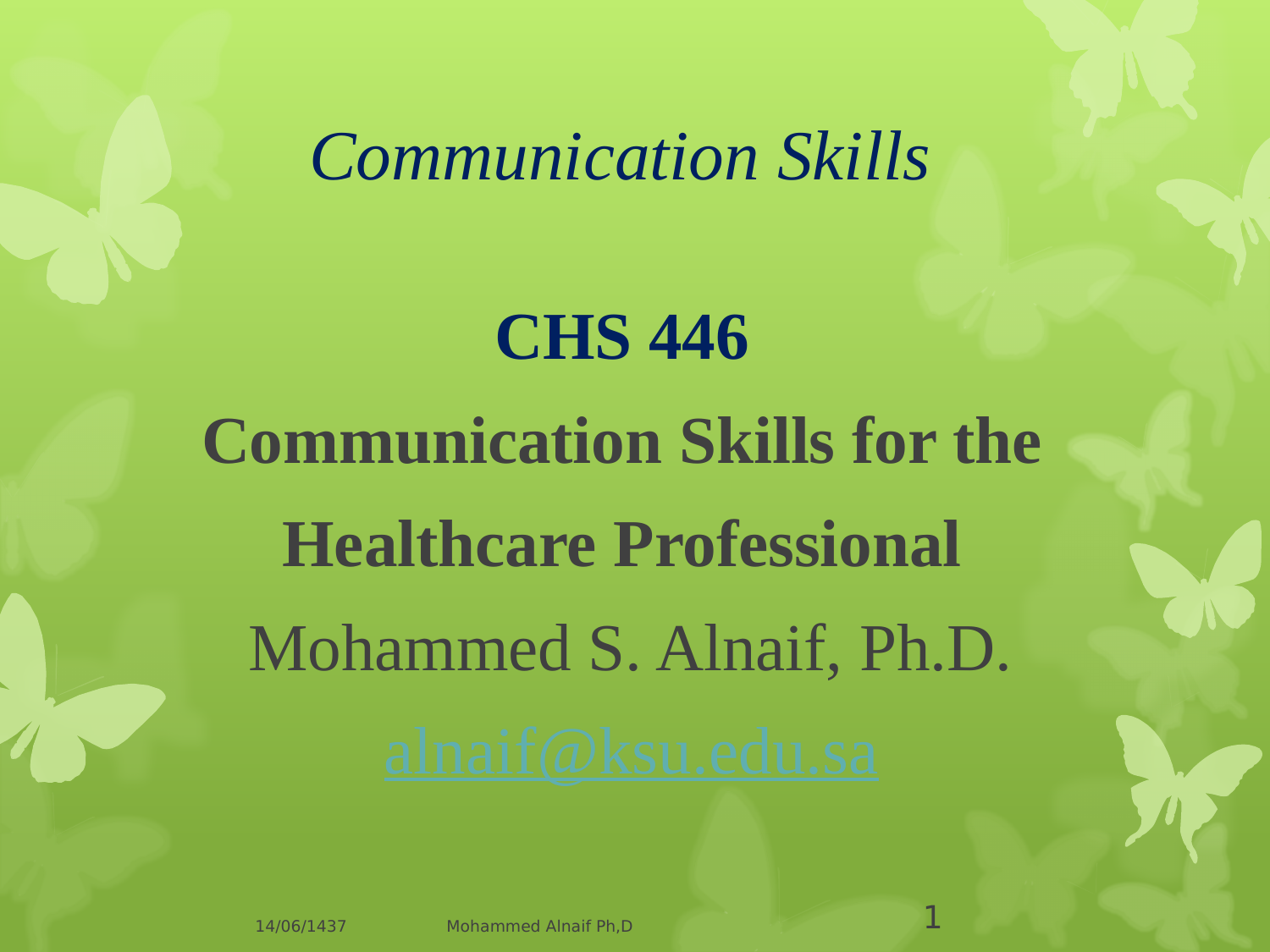

# Communication Skills
CHS 446
Communication Skills for the
Healthcare Professional
Mohammed S. Alnaif, Ph.D.
alnaif@ksu.edu.sa

14/06/1437
Mohammed Alnaif Ph,D
1